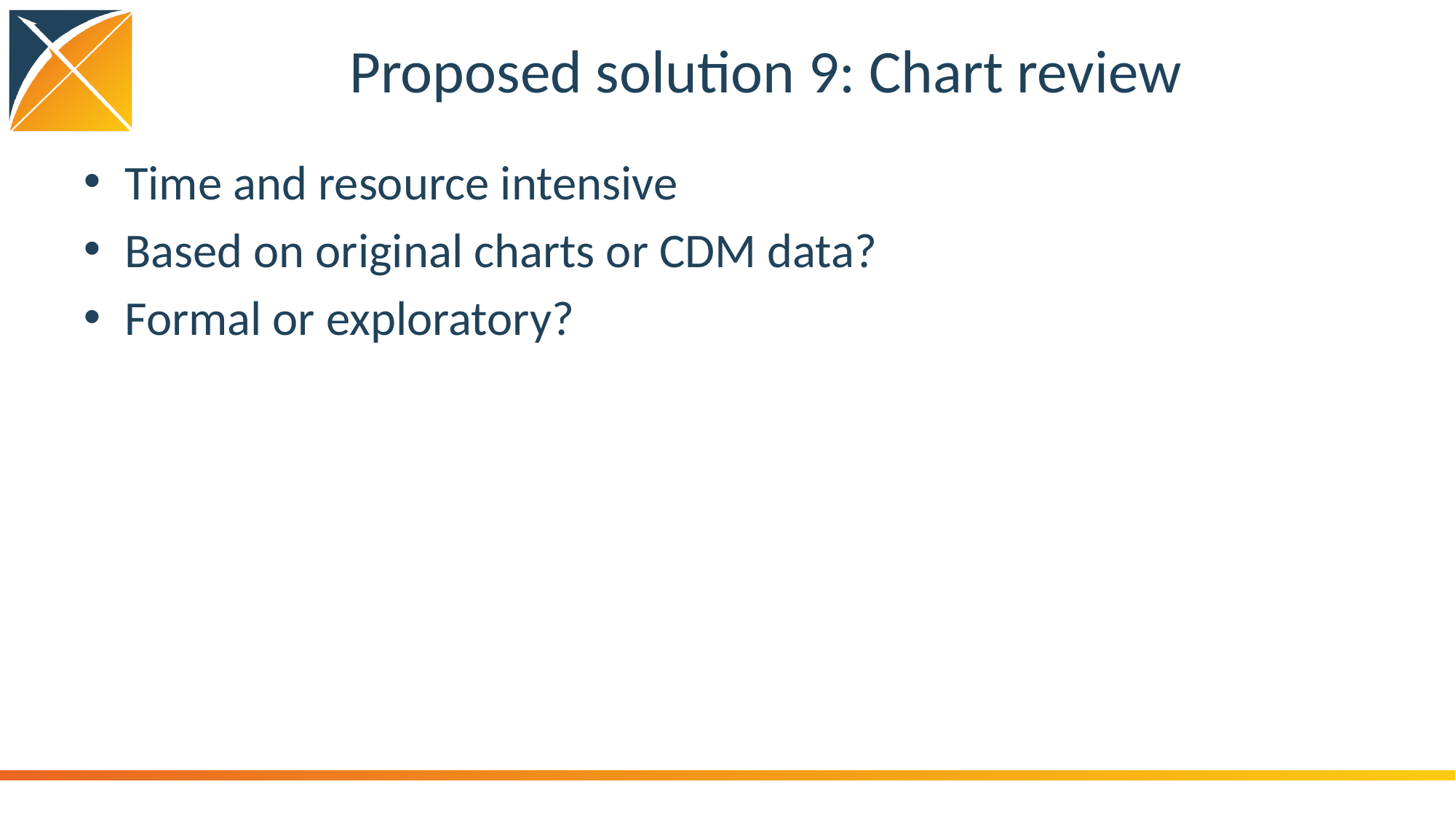

# Proposed solution 9: Chart review
Time and resource intensive
Based on original charts or CDM data?
Formal or exploratory?